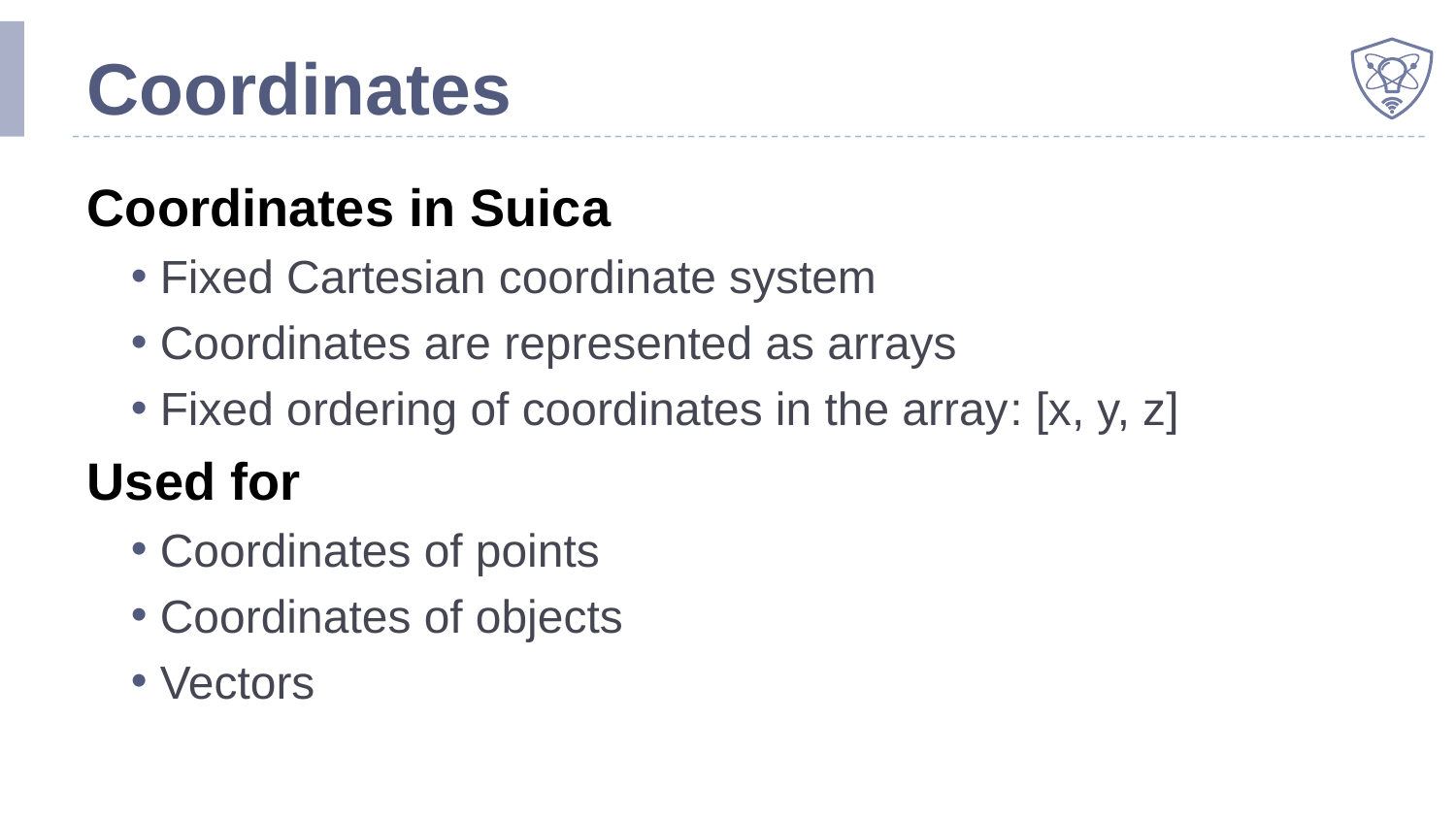

# Coordinates
Coordinates in Suica
Fixed Cartesian coordinate system
Coordinates are represented as arrays
Fixed ordering of coordinates in the array: [x, y, z]
Used for
Coordinates of points
Coordinates of objects
Vectors